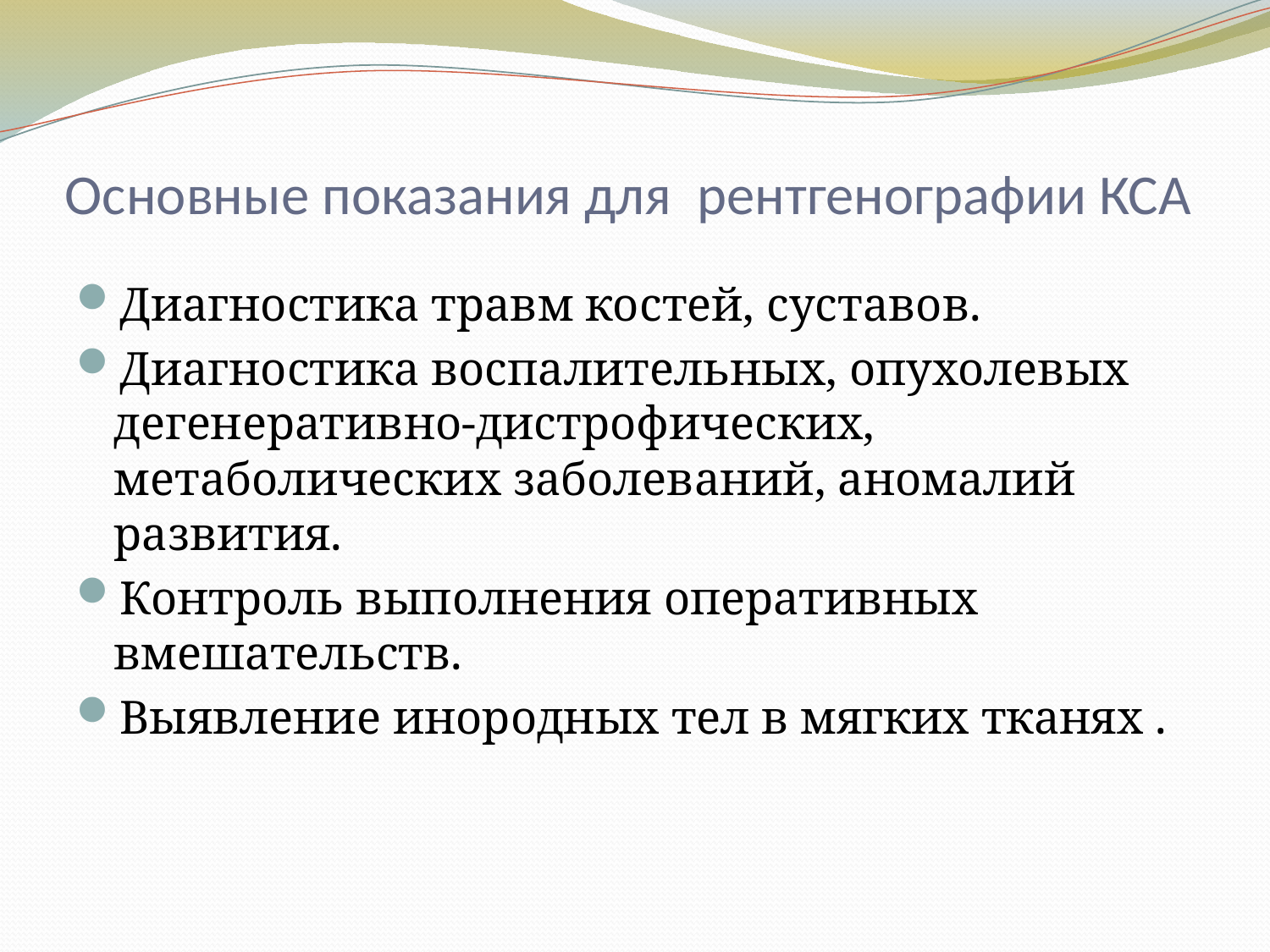

# Основные показания для  рентгенографии КСА
Диагностика травм костей, суставов.
Диагностика воспалительных, опухолевых дегенеративно-дистрофических, метаболических заболеваний, аномалий развития.
Контроль выполнения оперативных вмешательств.
Выявление инородных тел в мягких тканях .